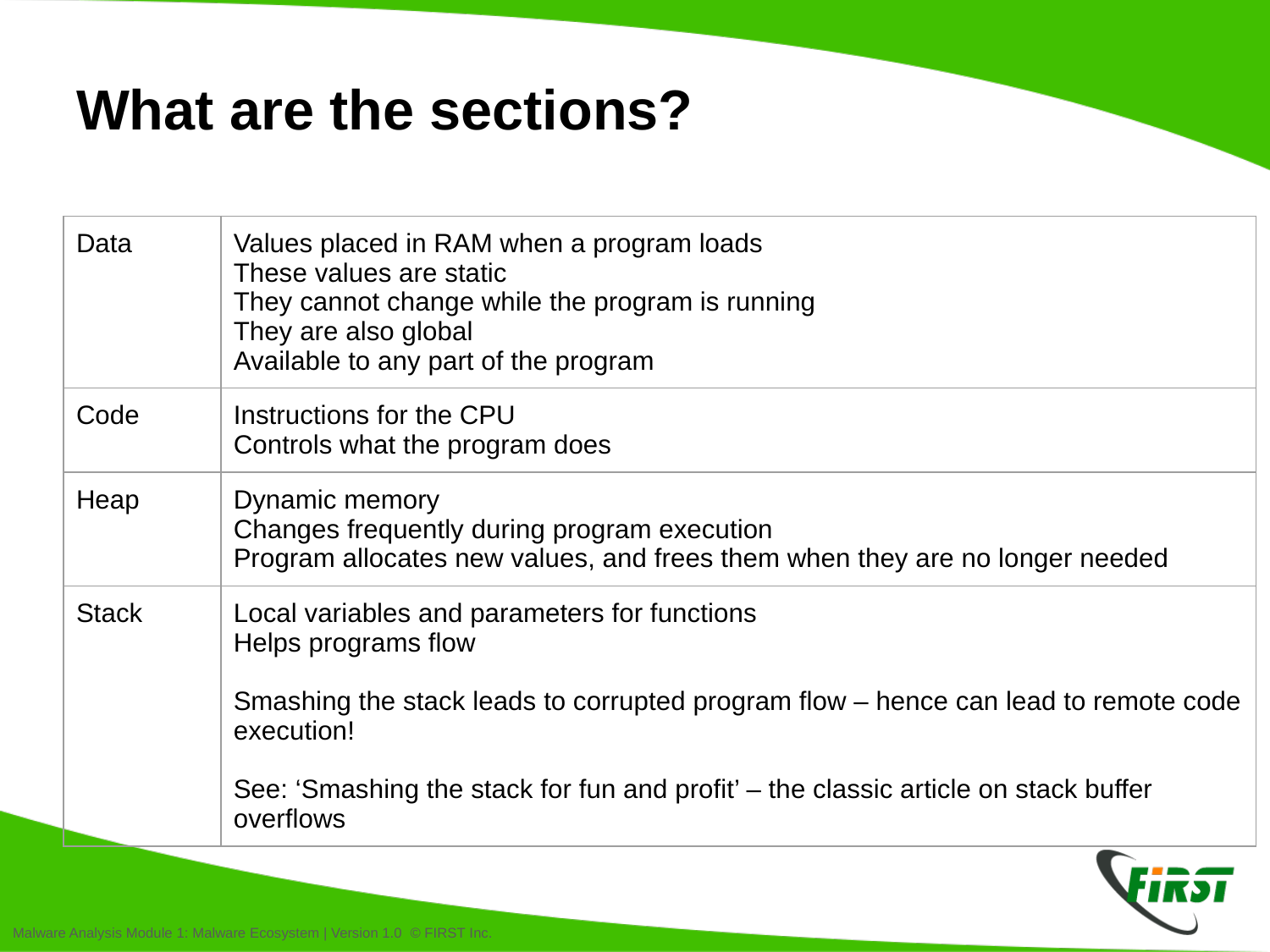

# What are the sections?
| Data | Values placed in RAM when a program loads These values are static They cannot change while the program is running They are also global Available to any part of the program |
| --- | --- |
| Code | Instructions for the CPU Controls what the program does |
| Heap | Dynamic memory Changes frequently during program execution Program allocates new values, and frees them when they are no longer needed |
| Stack | Local variables and parameters for functions Helps programs flow Smashing the stack leads to corrupted program flow – hence can lead to remote code execution! See: ‘Smashing the stack for fun and profit’ – the classic article on stack buffer overflows |